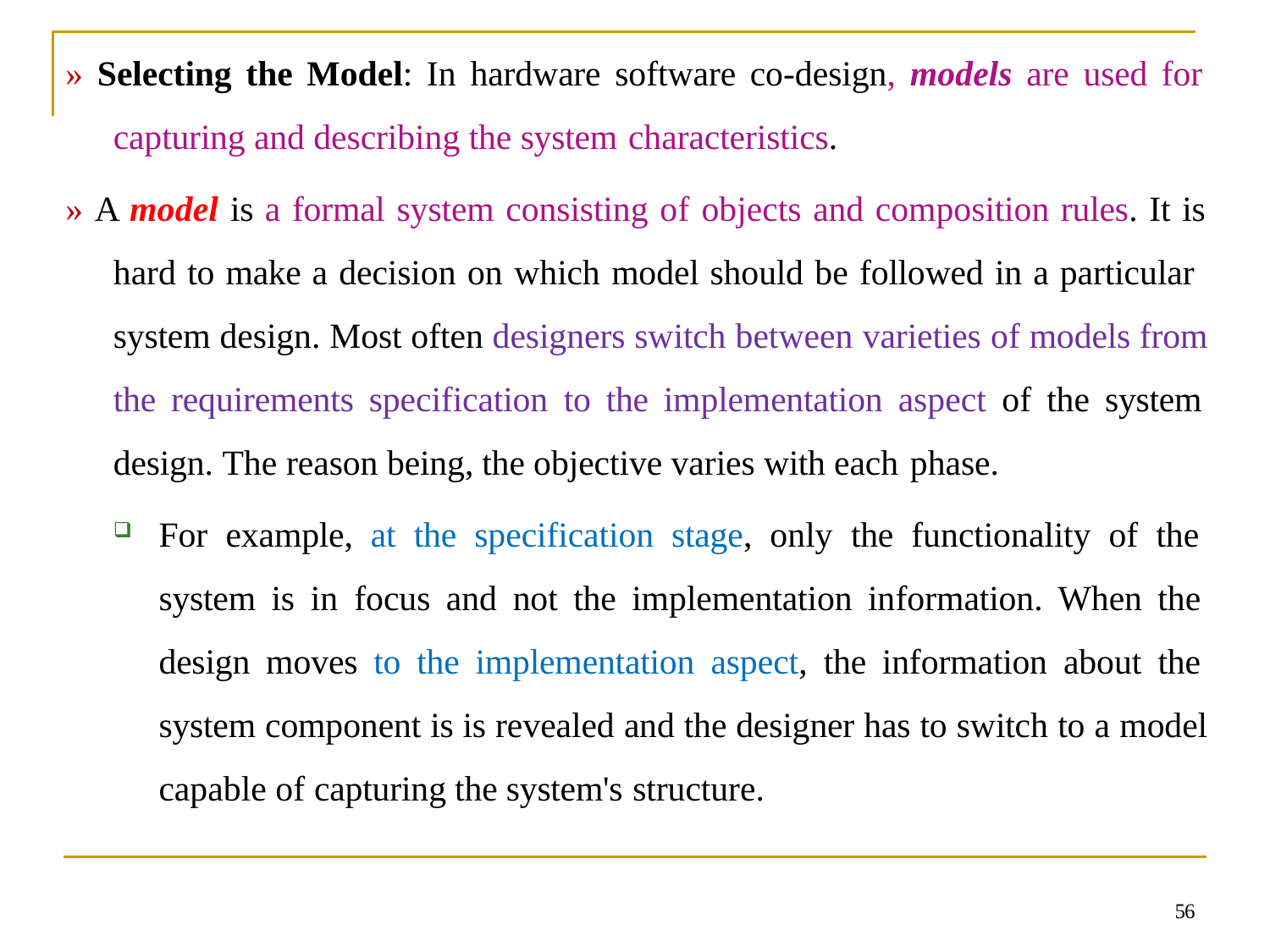

» Selecting the Model: In hardware software co-design, models are used for  capturing and describing the system characteristics.
» A model is a formal system consisting of objects and composition rules. It is  hard to make a decision on which model should be followed in a particular   system design. Most often designers switch between varieties of models from  the requirements specification to the implementation aspect of the system  design. The reason being, the objective varies with each phase.
For example, at the specification stage, only the functionality of the  system is in focus and not the implementation information. When the  design moves to the implementation aspect, the information about the  system component is is revealed and the designer has to switch to a model  capable of capturing the system's structure.
56